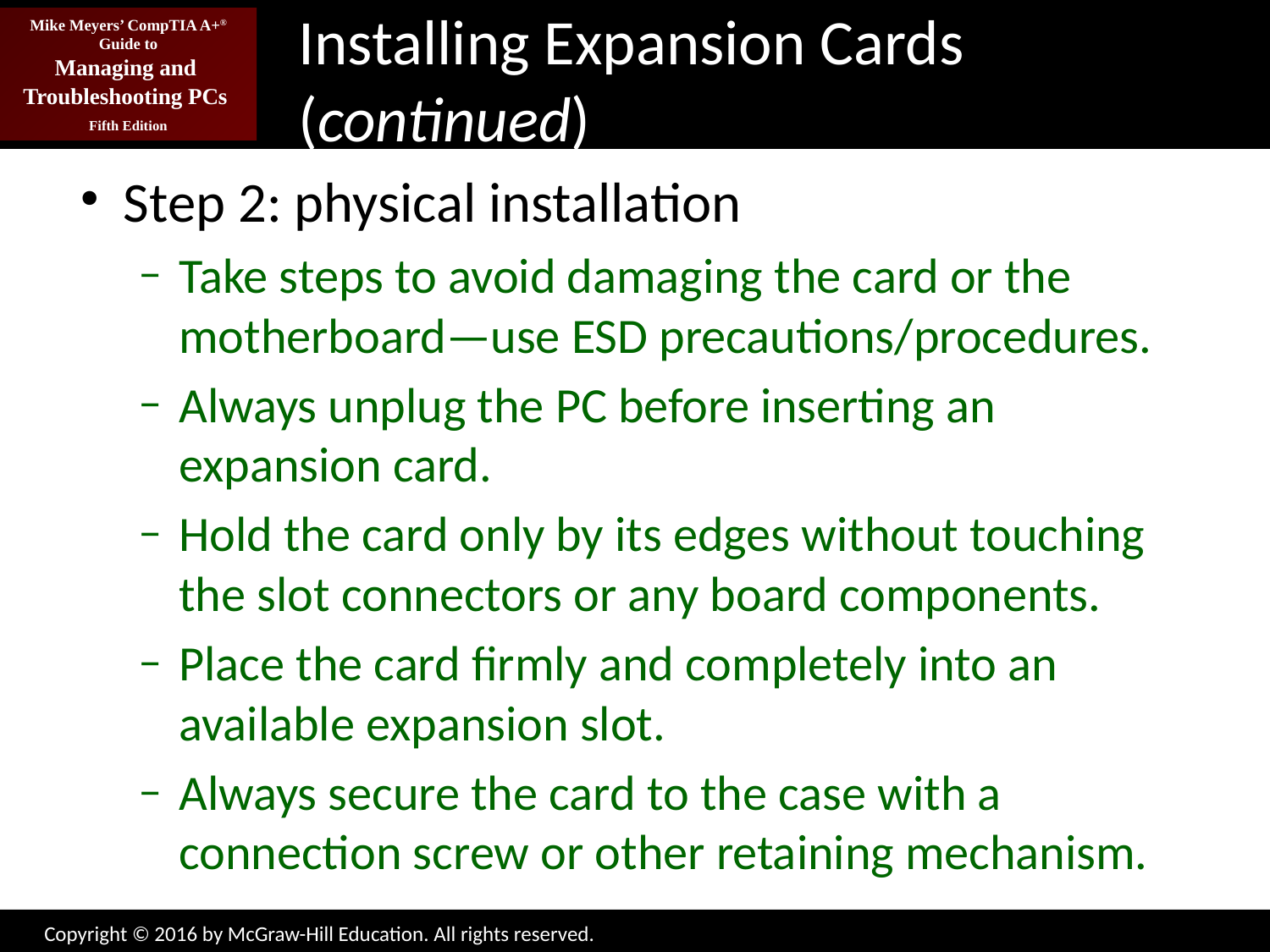

# Installing Expansion Cards (continued)
Step 2: physical installation
Take steps to avoid damaging the card or the motherboard—use ESD precautions/procedures.
Always unplug the PC before inserting an expansion card.
Hold the card only by its edges without touching the slot connectors or any board components.
Place the card firmly and completely into an available expansion slot.
Always secure the card to the case with a connection screw or other retaining mechanism.